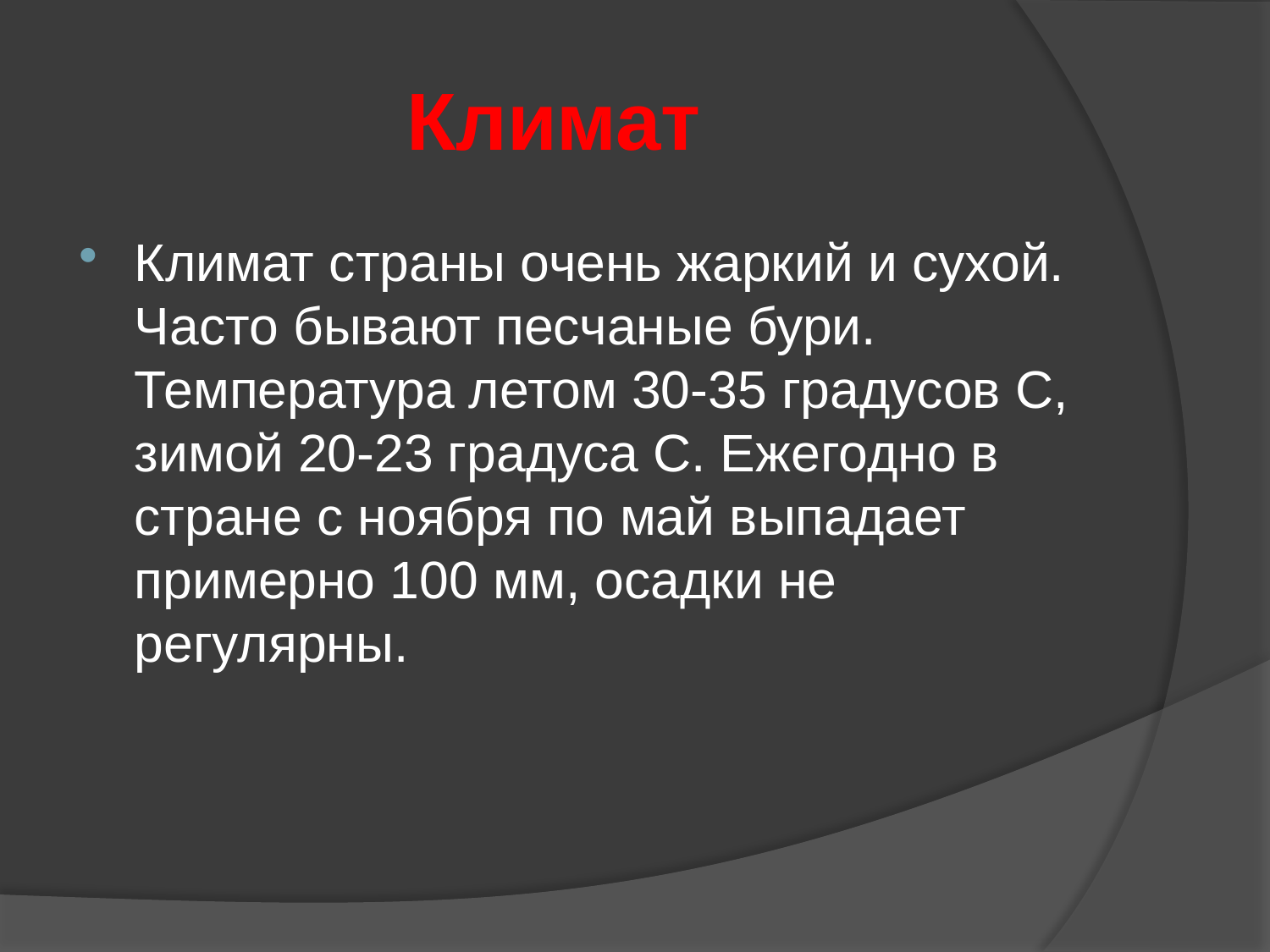

# Климат
Климат страны очень жаркий и сухой. Часто бывают песчаные бури. Температура летом 30-35 градусов С, зимой 20-23 градуса С. Ежегодно в стране с ноября по май выпадает примерно 100 мм, осадки не регулярны.